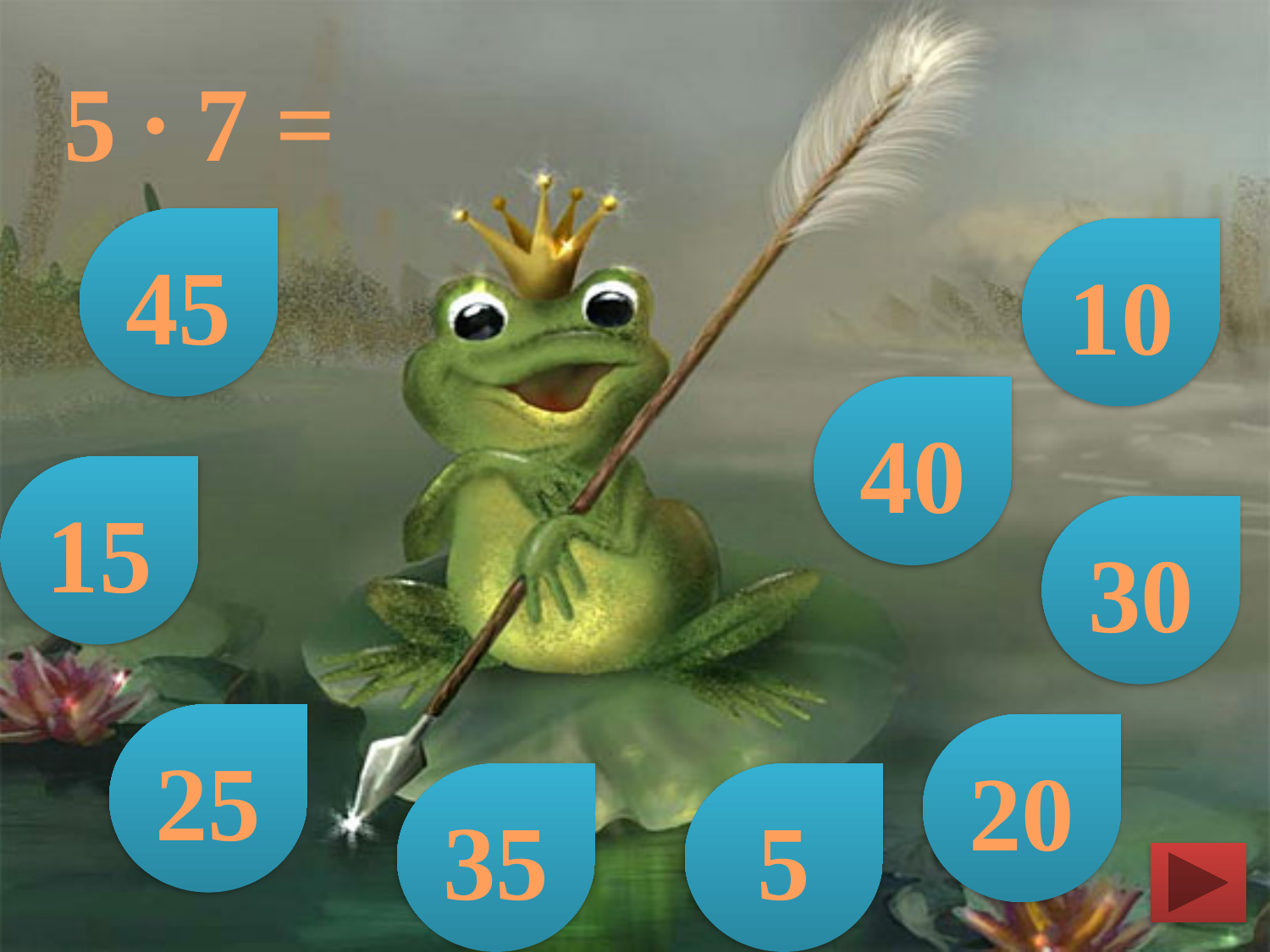

5 ∙ 7 =
45
10
40
15
30
25
20
35
5